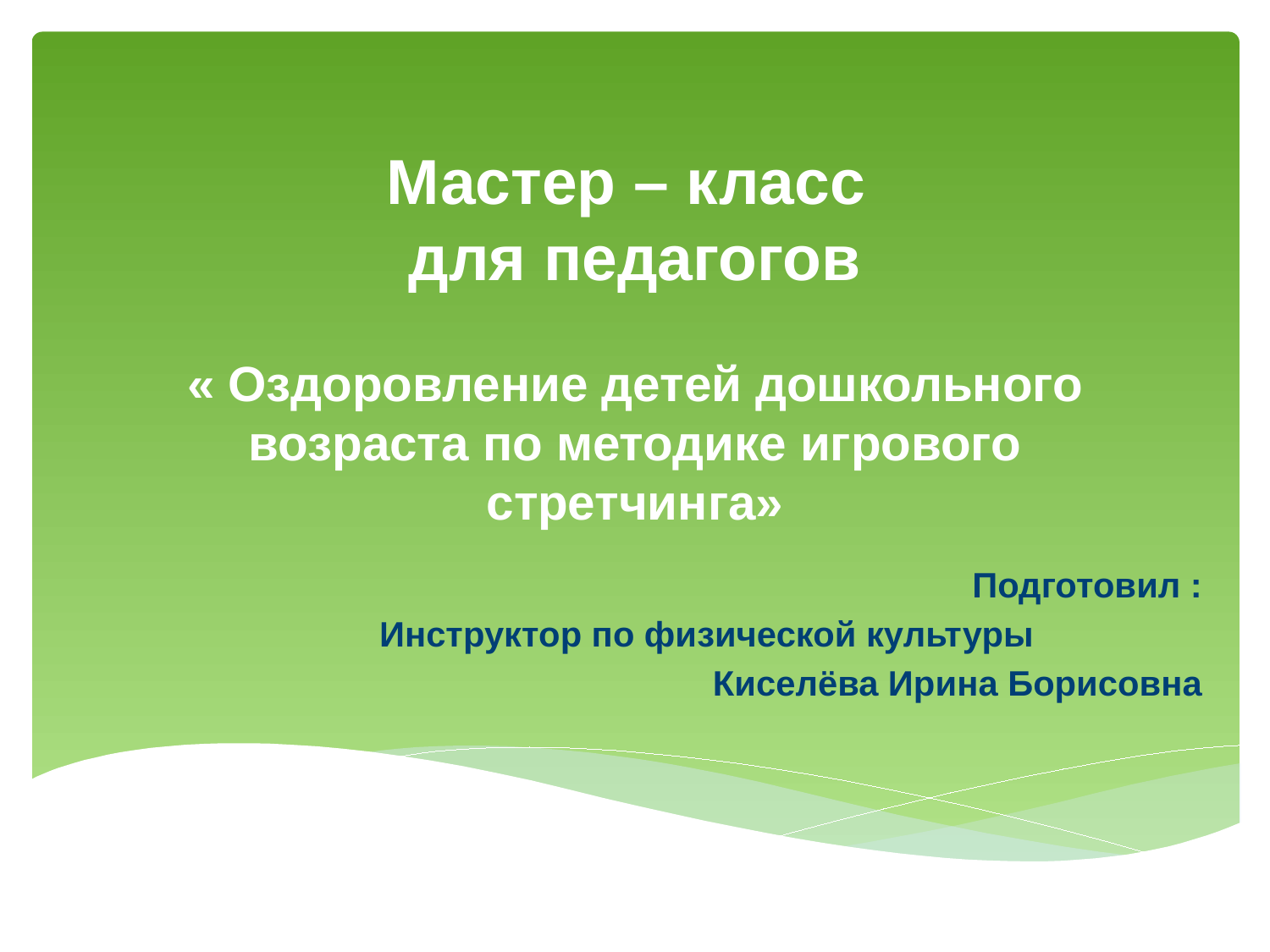

# Мастер – класс для педагогов « Оздоровление детей дошкольного возраста по методике игрового стретчинга»
 Подготовил :
                               Инструктор по физической культуры
Киселёва Ирина Борисовна